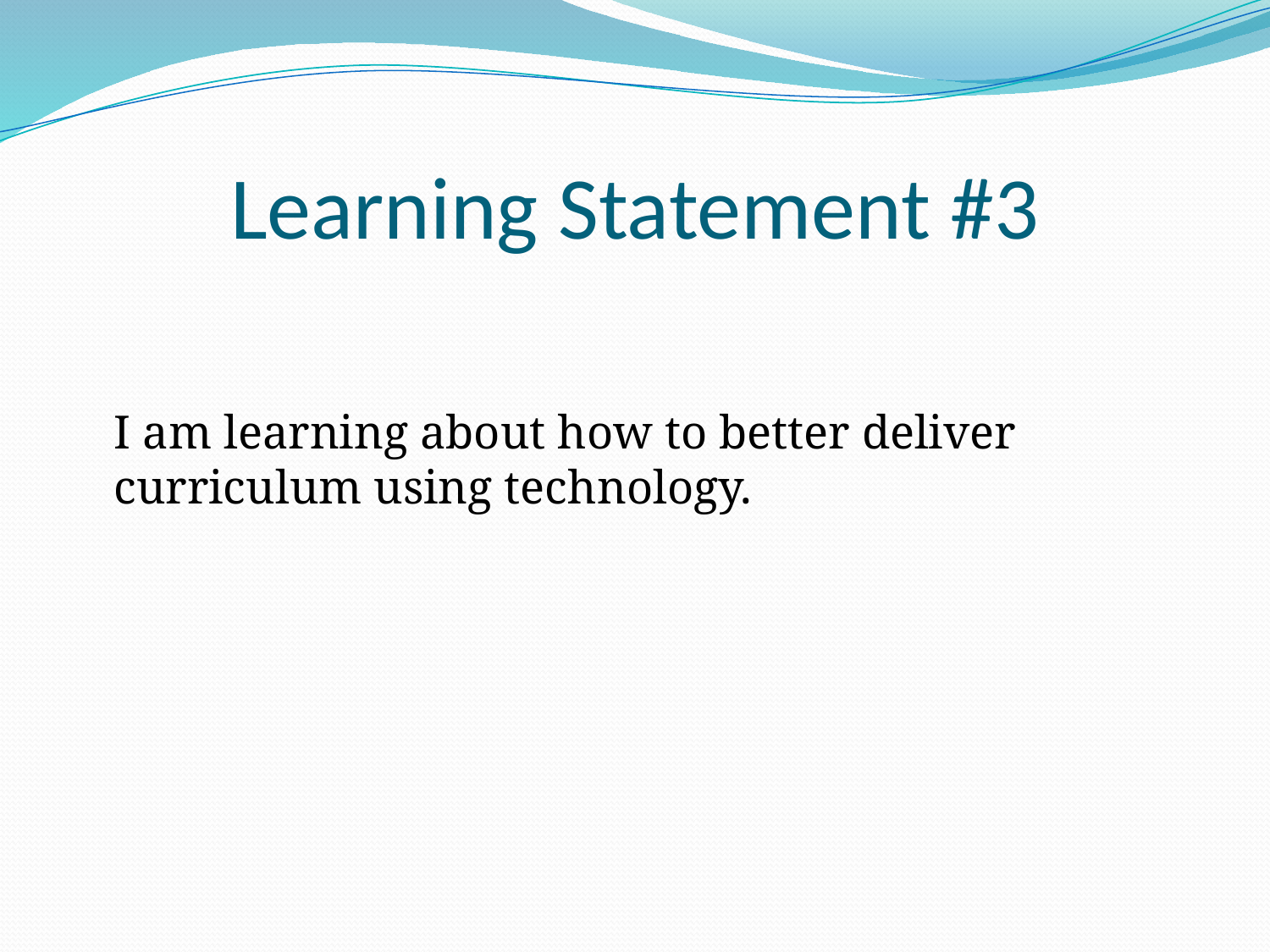

# Learning Statement #3

	I am learning about how to better deliver curriculum using technology.